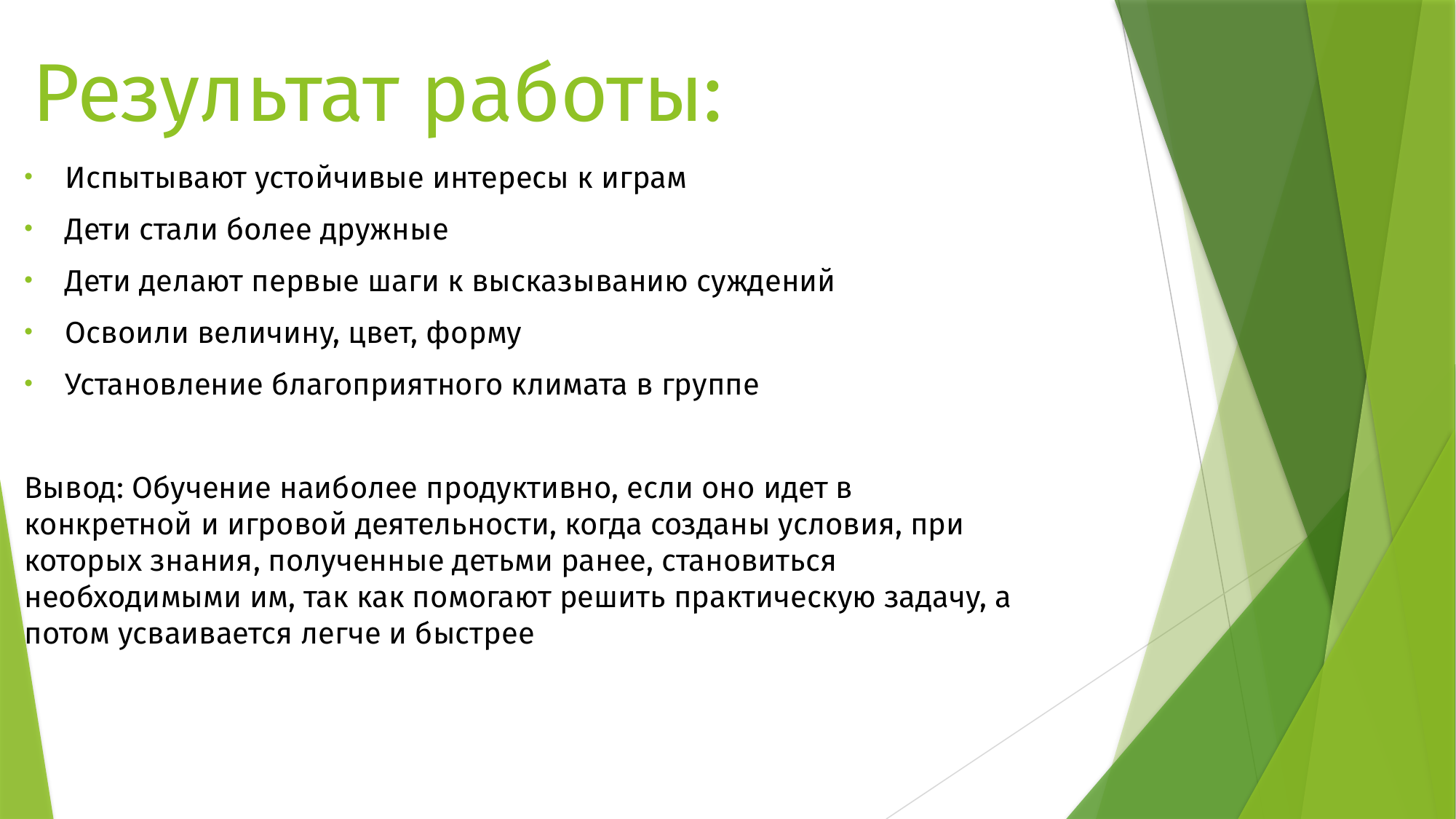

# Результат работы:
Испытывают устойчивые интересы к играм
Дети стали более дружные
Дети делают первые шаги к высказыванию суждений
Освоили величину, цвет, форму
Установление благоприятного климата в группе

Вывод: Обучение наиболее продуктивно, если оно идет в конкретной и игровой деятельности, когда созданы условия, при которых знания, полученные детьми ранее, становиться необходимыми им, так как помогают решить практическую задачу, а потом усваивается легче и быстрее